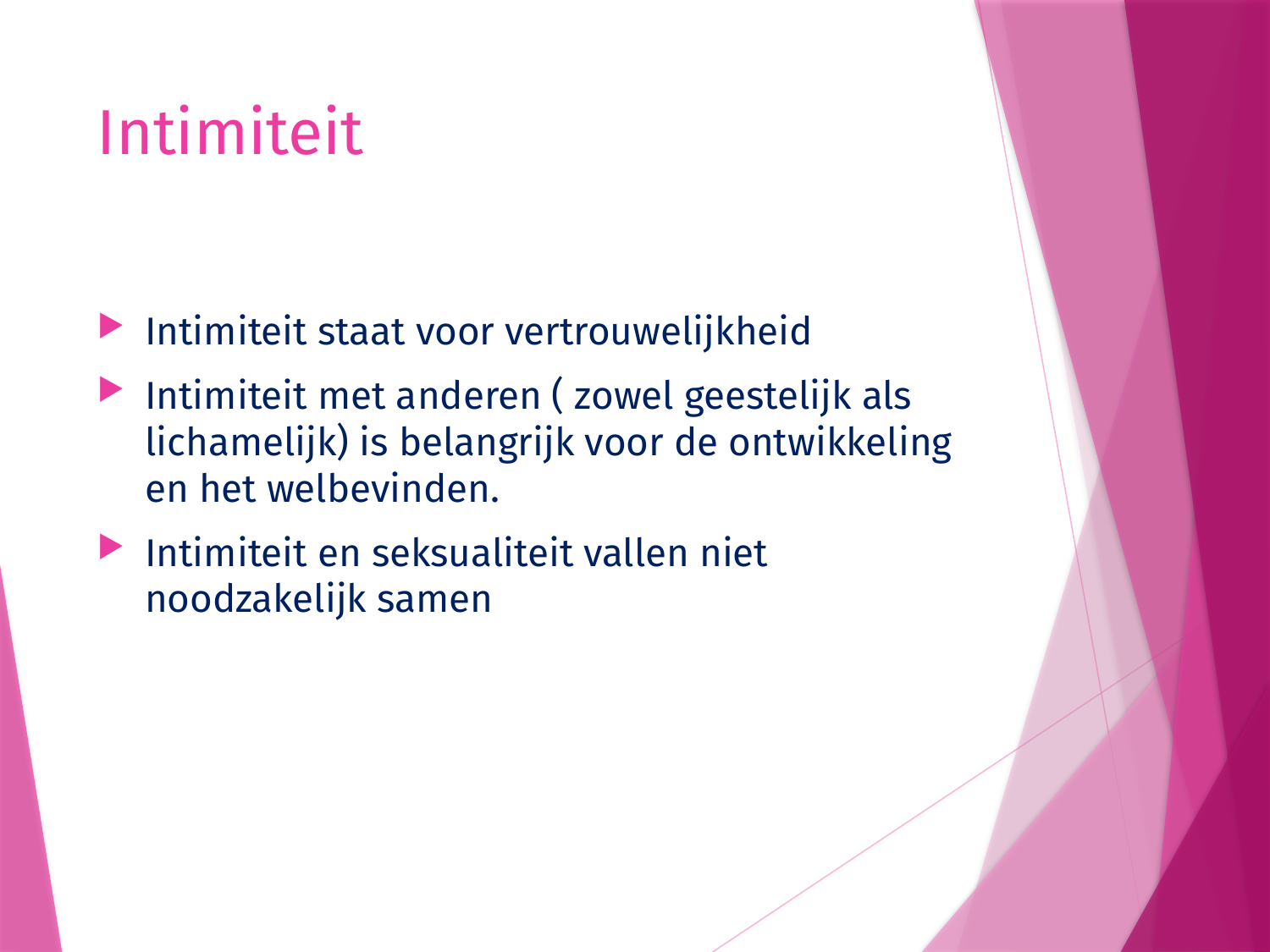

# Intimiteit
Intimiteit staat voor vertrouwelijkheid
Intimiteit met anderen ( zowel geestelijk als lichamelijk) is belangrijk voor de ontwikkeling en het welbevinden.
Intimiteit en seksualiteit vallen niet noodzakelijk samen